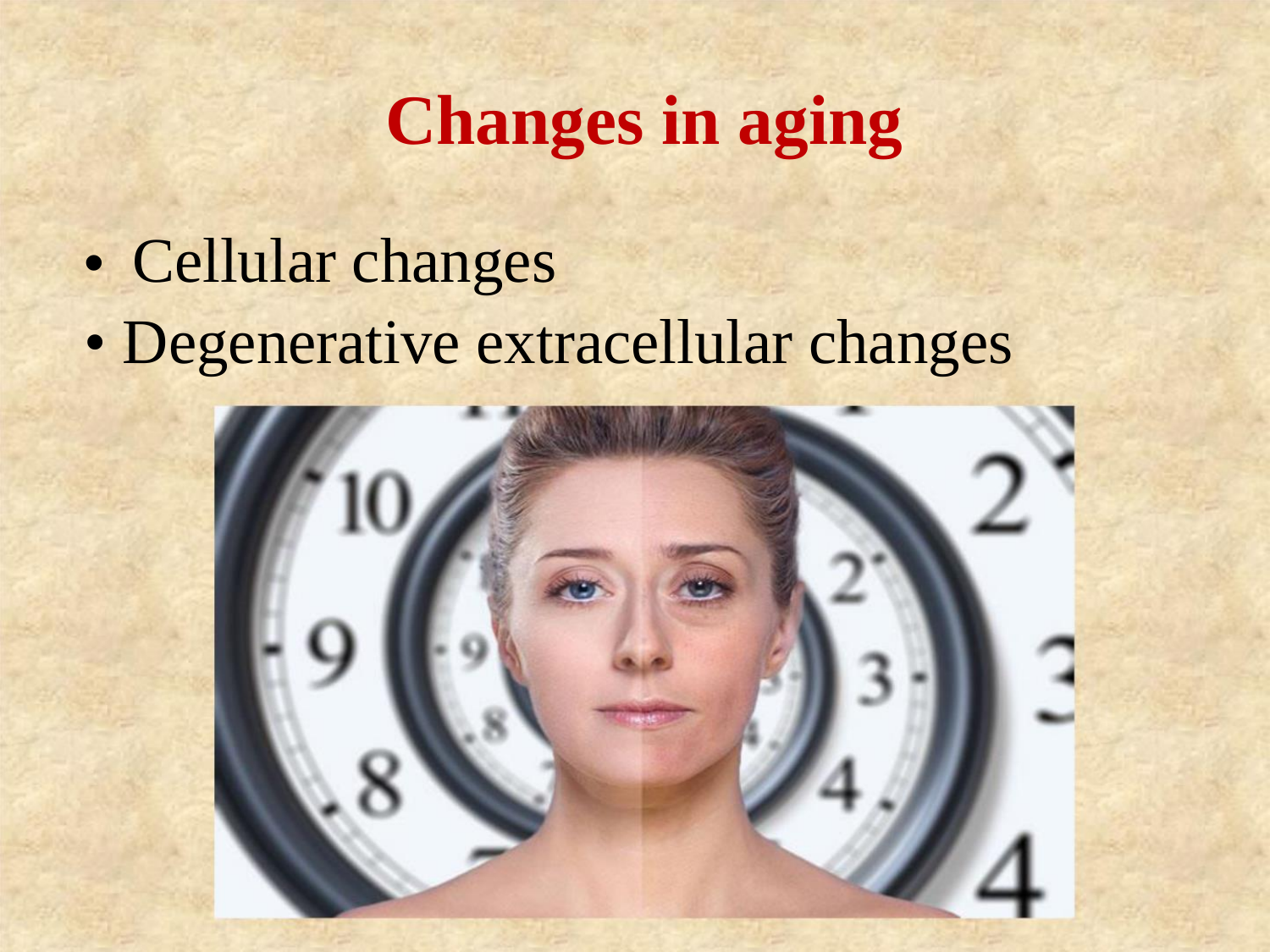

Changes in aging
• Cellular changes
• Degenerative extracellular changes